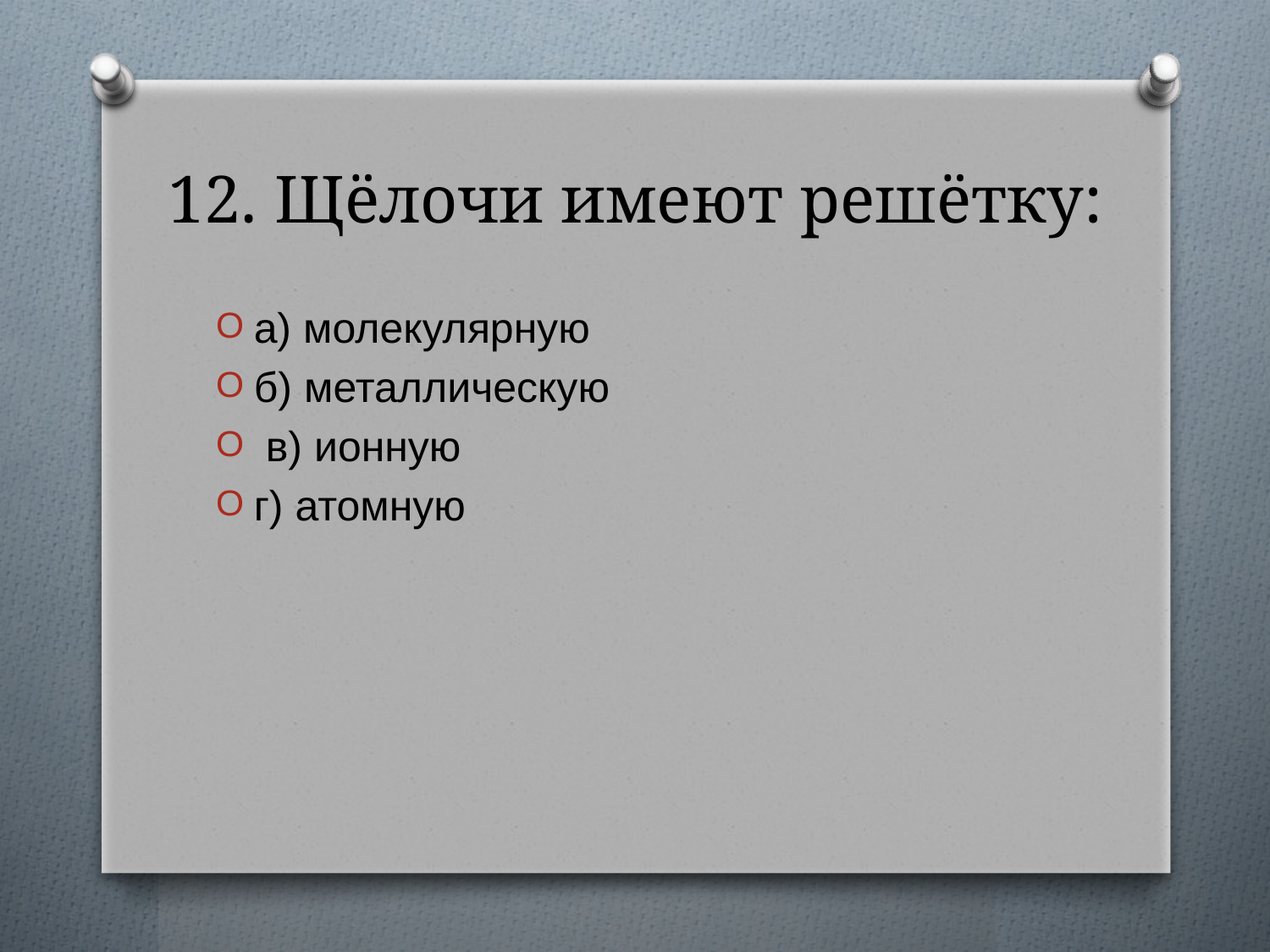

# 12. Щёлочи имеют решётку:
а) молекулярную
б) металлическую
 в) ионную
г) атомную